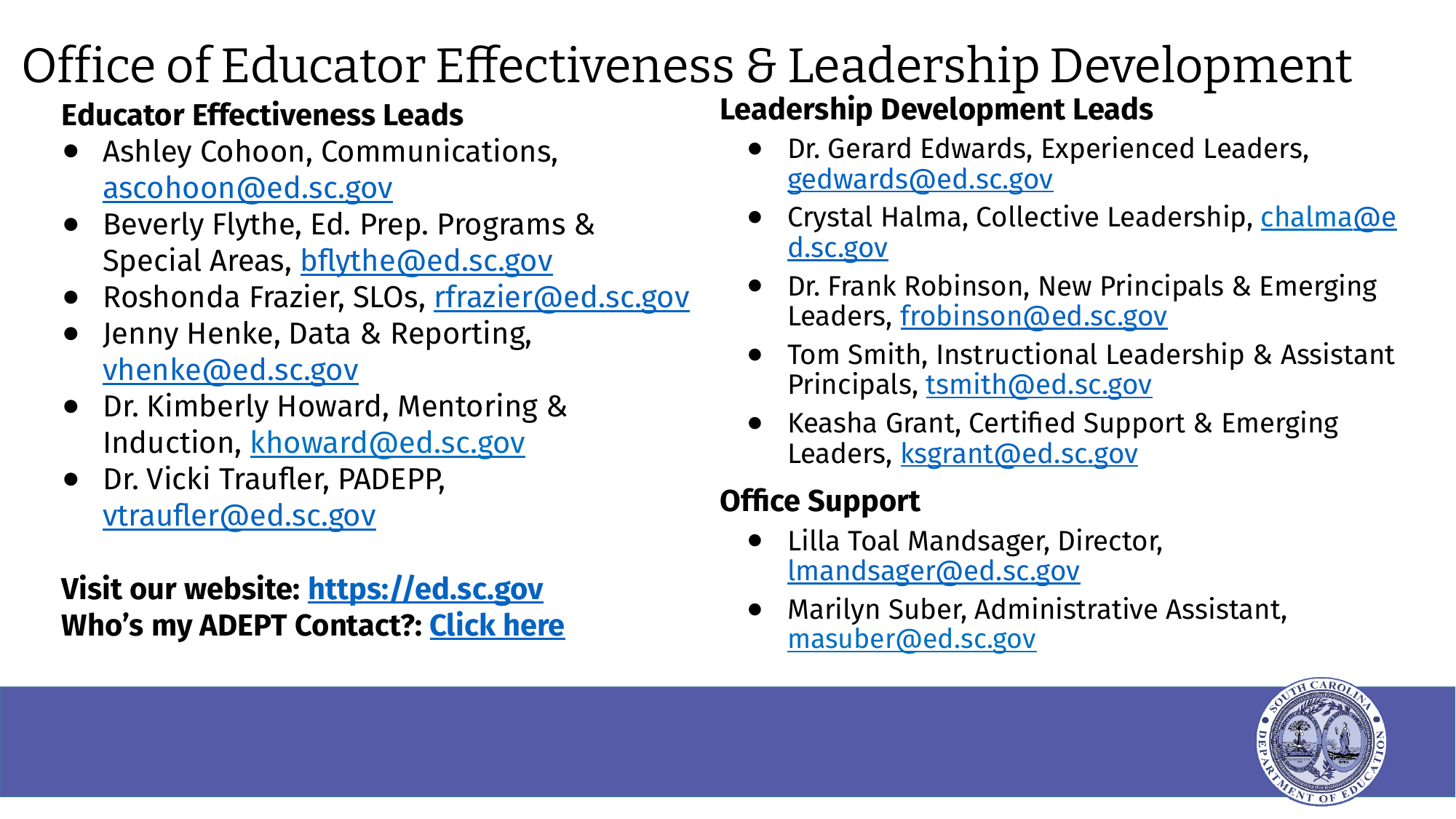

# Office of Educator Effectiveness & Leadership Development
Leadership Development Leads
Dr. Gerard Edwards, Experienced Leaders, gedwards@ed.sc.gov
Crystal Halma, Collective Leadership, chalma@ed.sc.gov
Dr. Frank Robinson, New Principals & Emerging Leaders, frobinson@ed.sc.gov
Tom Smith, Instructional Leadership & Assistant Principals, tsmith@ed.sc.gov
Keasha Grant, Certified Support & Emerging Leaders, ksgrant@ed.sc.gov
Office Support
Lilla Toal Mandsager, Director, lmandsager@ed.sc.gov
Marilyn Suber, Administrative Assistant, masuber@ed.sc.gov
Educator Effectiveness Leads
Ashley Cohoon, Communications, ascohoon@ed.sc.gov
Beverly Flythe, Ed. Prep. Programs & Special Areas, bflythe@ed.sc.gov
Roshonda Frazier, SLOs, rfrazier@ed.sc.gov
Jenny Henke, Data & Reporting, vhenke@ed.sc.gov
Dr. Kimberly Howard, Mentoring & Induction, khoward@ed.sc.gov
Dr. Vicki Traufler, PADEPP,  vtraufler@ed.sc.gov

Visit our website: https://ed.sc.gov
Who’s my ADEPT Contact?: Click here